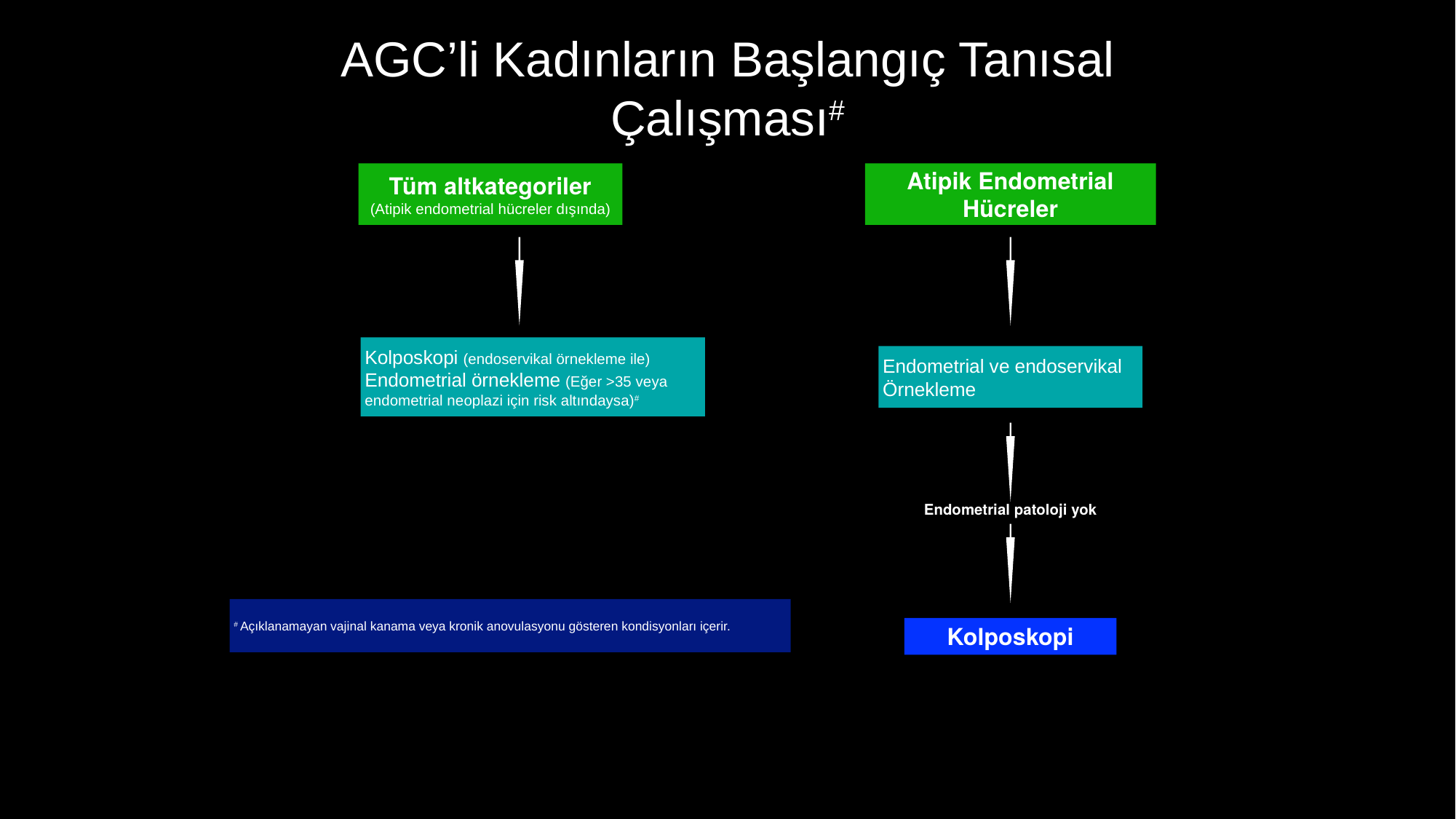

# AGC’li Kadınların Başlangıç Tanısal Çalışması#
Tüm altkategoriler
(Atipik endometrial hücreler dışında)
Atipik Endometrial Hücreler

Kolposkopi (endoservikal örnekleme ile)
Endometrial örnekleme (Eğer >35 veya endometrial neoplazi için risk altındaysa)#
Endometrial ve endoservikal Örnekleme

Endometrial patoloji yok

# Açıklanamayan vajinal kanama veya kronik anovulasyonu gösteren kondisyonları içerir.
Kolposkopi